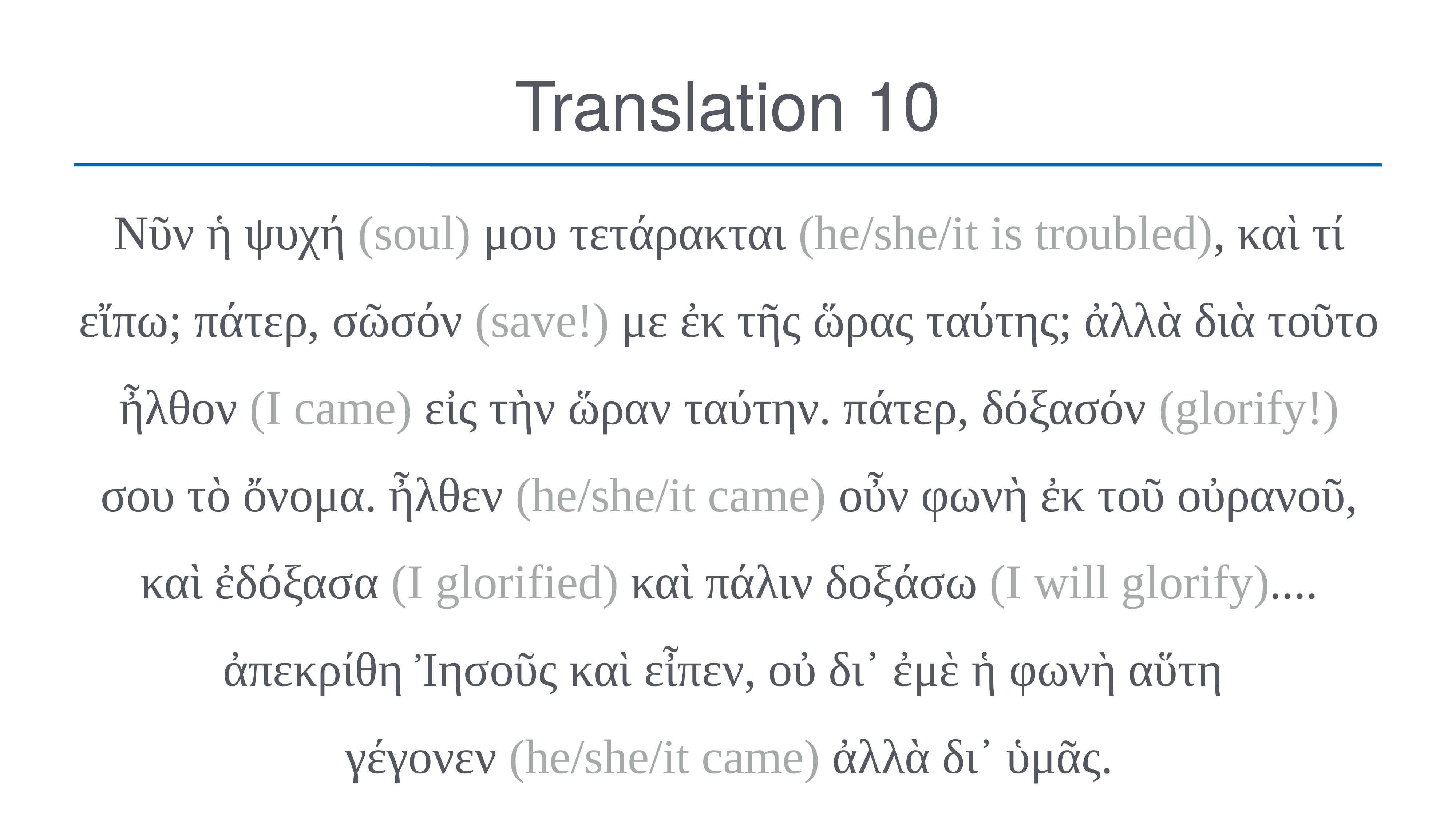

# Translation 10
Νῦν ἡ ψυχή (soul) μου τετάρακται (he/she/it is troubled), καὶ τί εἴπω; πάτερ, σῶσόν (save!) με ἐκ τῆς ὥρας ταύτης; ἀλλὰ διὰ τοῦτο ἦλθον (I came) εἰς τὴν ὥραν ταύτην. πάτερ, δόξασόν (glorify!) σου τὸ ὄνομα. ἦλθεν (he/she/it came) οὖν φωνὴ ἐκ τοῦ οὐρανοῦ, καὶ ἐδόξασα (I glorified) καὶ πάλιν δοξάσω (I will glorify).... ἀπεκρίθη Ἰησοῦς καὶ εἶπεν, οὐ δι᾽ ἐμὲ ἡ φωνὴ αὕτη
γέγονεν (he/she/it came) ἀλλὰ δι᾽ ὑμᾶς.